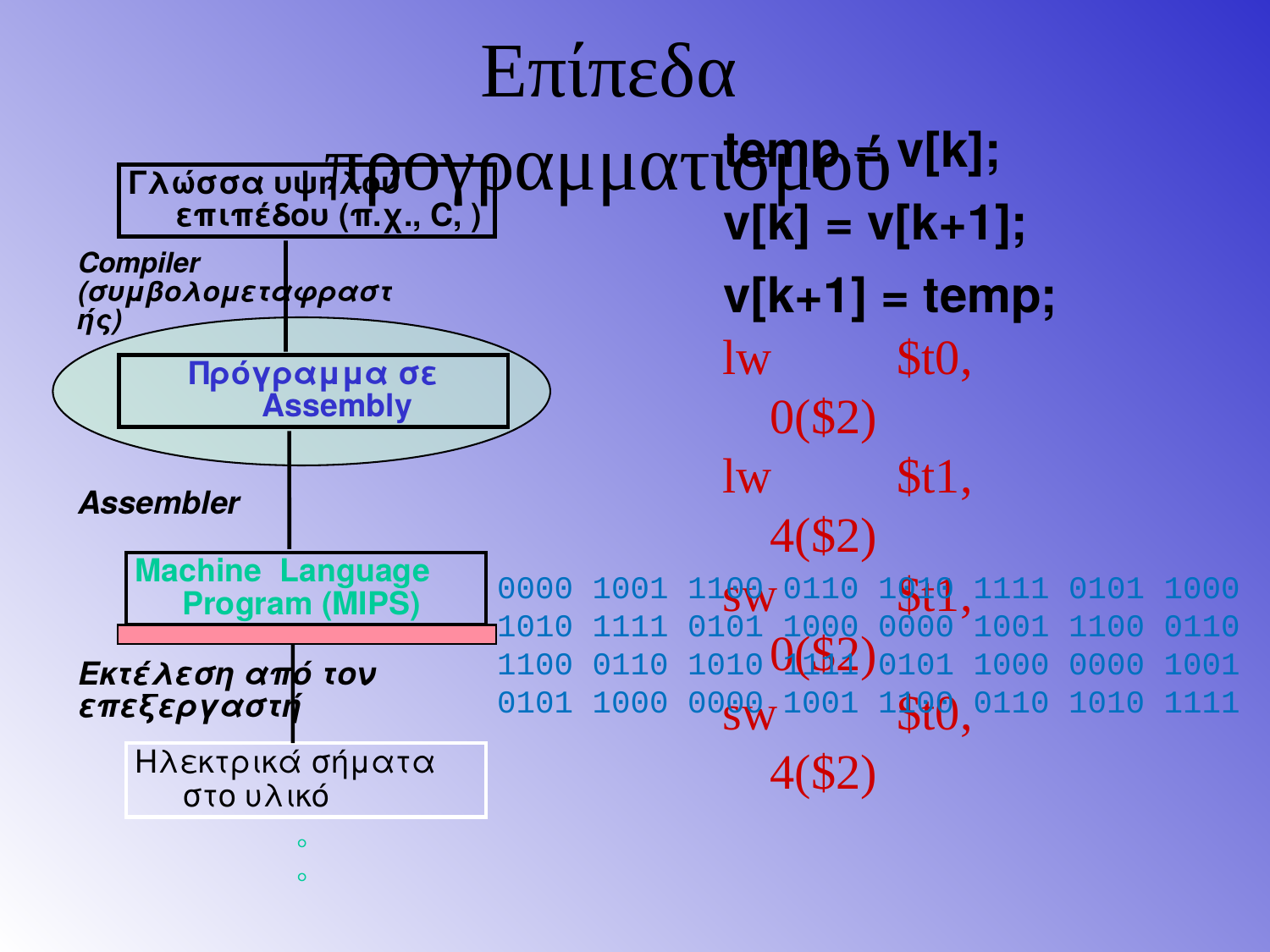

# Επίπεδα προγραμματισμού
temp = v[k];
v[k] = v[k+1];
v[k+1] = temp;

Γλώσσα υψηλού επιπέδου (π.χ., C, )

Compiler (συμβολομεταφραστής)

lw	$t0,	0($2)
lw	$t1,	4($2)
sw	$t1,	0($2)
sw	$t0,	4($2)
Πρόγραμμα σε Assembly

Assembler
Machine  Language Program (MIPS)
0000 1001 1100 0110 1010 1111 0101 1000
1010 1111 0101 1000 0000 1001 1100 0110
1100 0110 1010 1111 0101 1000 0000 1001
0101 1000 0000 1001 1100 0110 1010 1111

Εκτέλεση από τον επεξεργαστή
Ηλεκτρικά σήματα στο υλικό
°
°